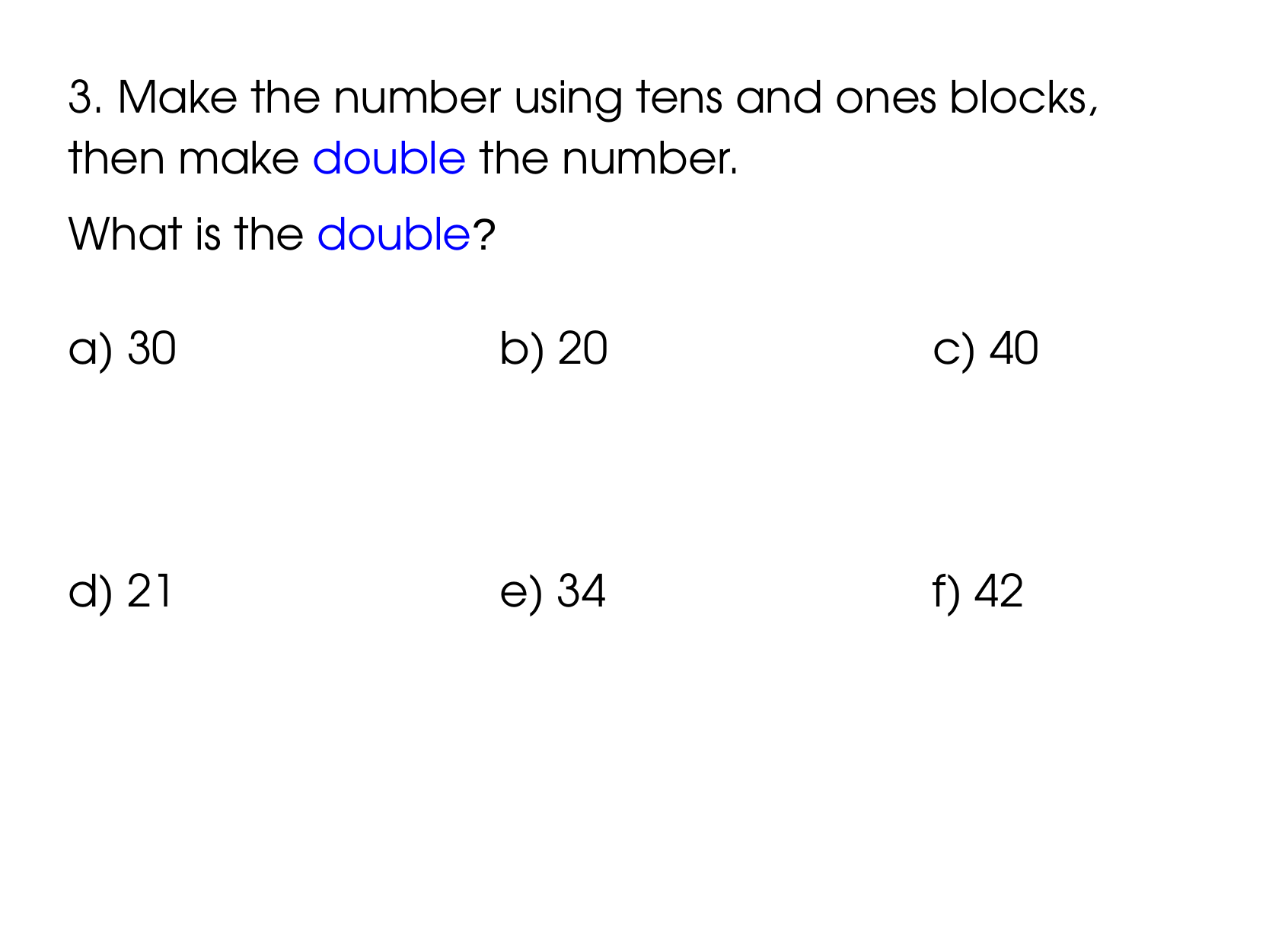

3. Make the number using tens and ones blocks, then make double the number.
What is the double?
a) 30
b) 20
c) 40
d) 21
e) 34
f) 42